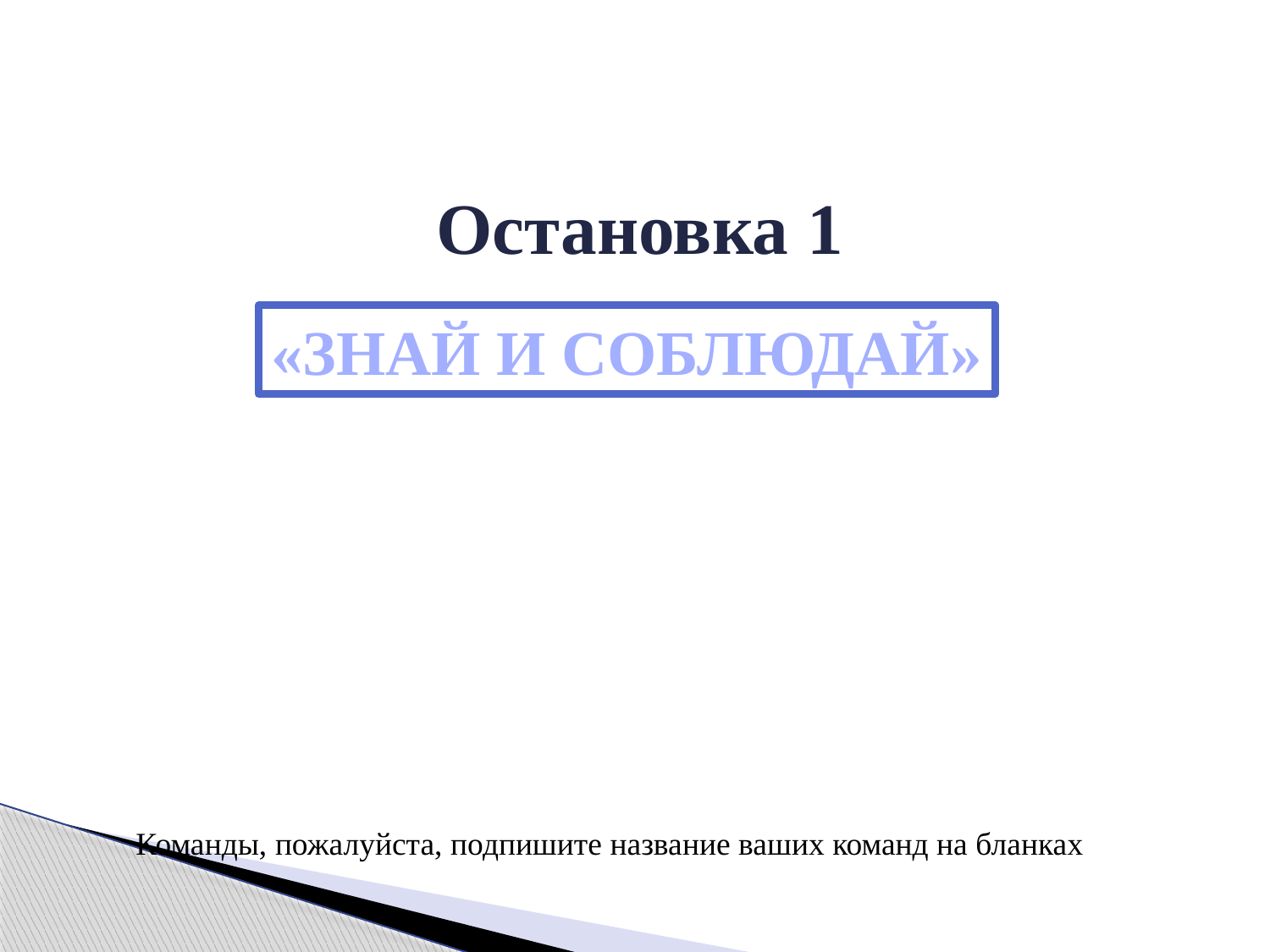

# Остановка 1
«ЗНАЙ И СОБЛЮДАЙ»
Команды, пожалуйста, подпишите название ваших команд на бланках